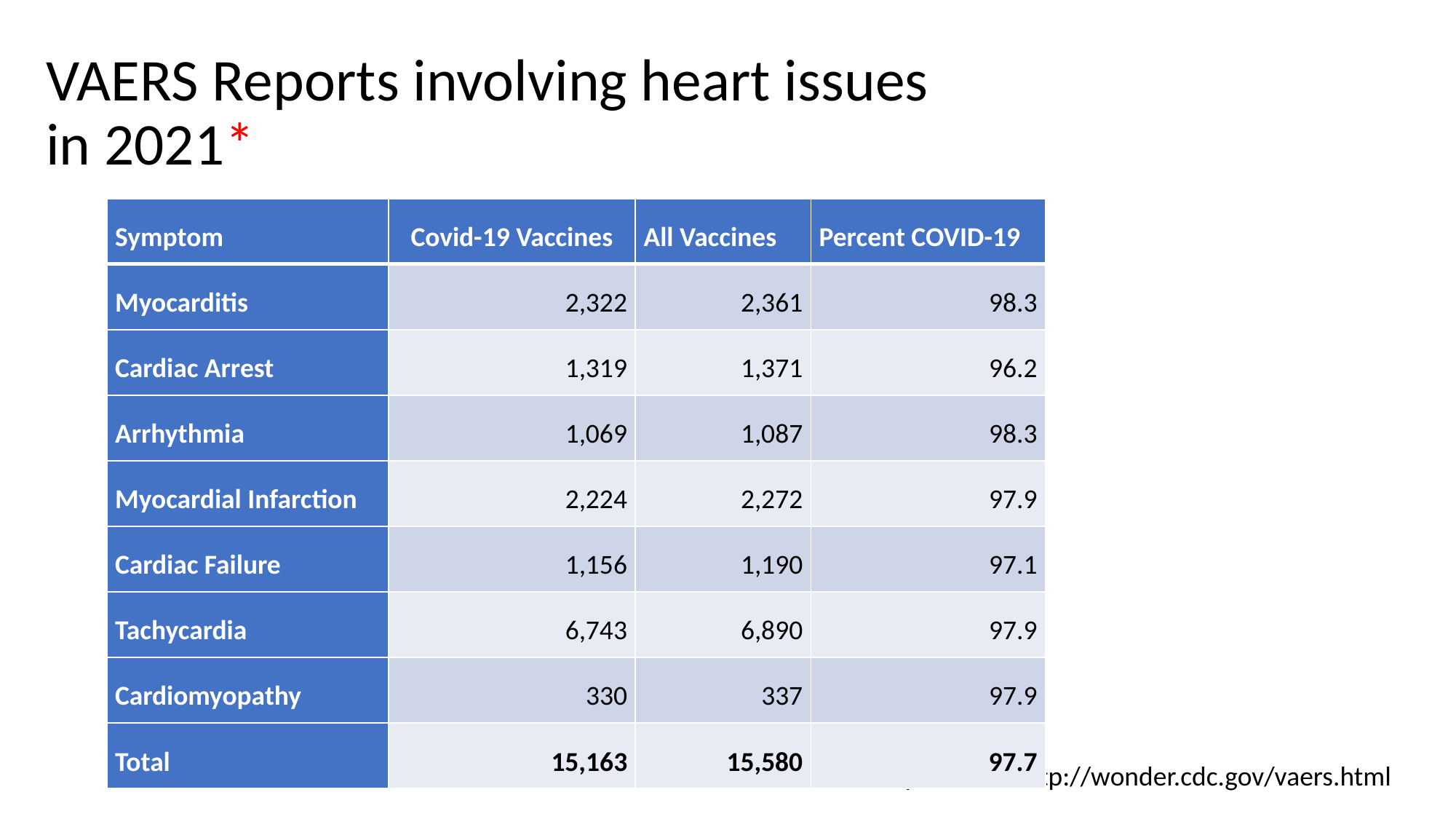

# VAERS Reports involving heart issues in 2021*
| Symptom | Covid-19 Vaccines | All Vaccines | Percent COVID-19 |
| --- | --- | --- | --- |
| Myocarditis | 2,322 | 2,361 | 98.3 |
| Cardiac Arrest | 1,319 | 1,371 | 96.2 |
| Arrhythmia | 1,069 | 1,087 | 98.3 |
| Myocardial Infarction | 2,224 | 2,272 | 97.9 |
| Cardiac Failure | 1,156 | 1,190 | 97.1 |
| Tachycardia | 6,743 | 6,890 | 97.9 |
| Cardiomyopathy | 330 | 337 | 97.9 |
| Total | 15,163 | 15,580 | 97.7 |
*Analyses from http://wonder.cdc.gov/vaers.html